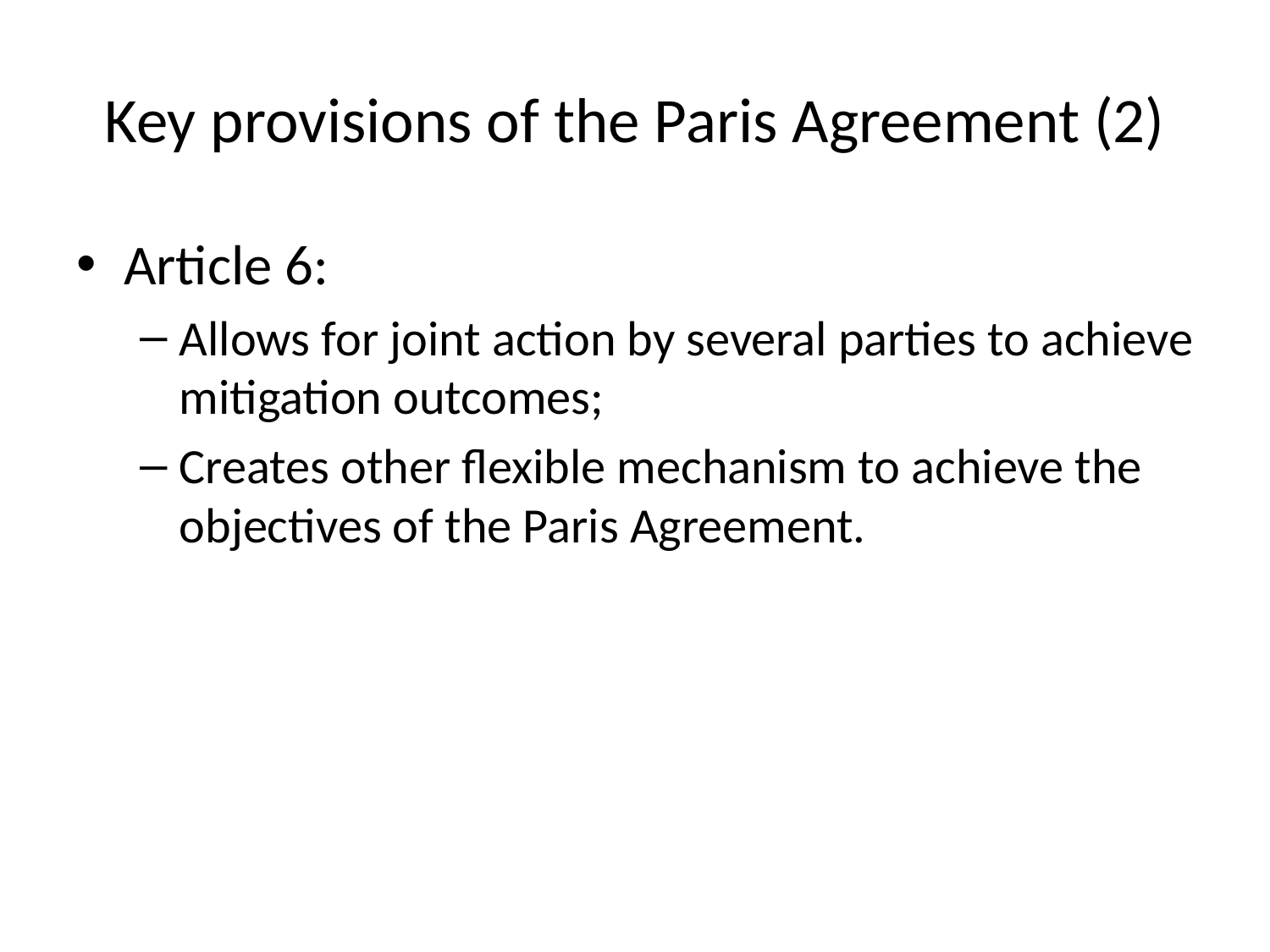

# Key provisions of the Paris Agreement (2)
Article 6:
Allows for joint action by several parties to achieve mitigation outcomes;
Creates other flexible mechanism to achieve the objectives of the Paris Agreement.